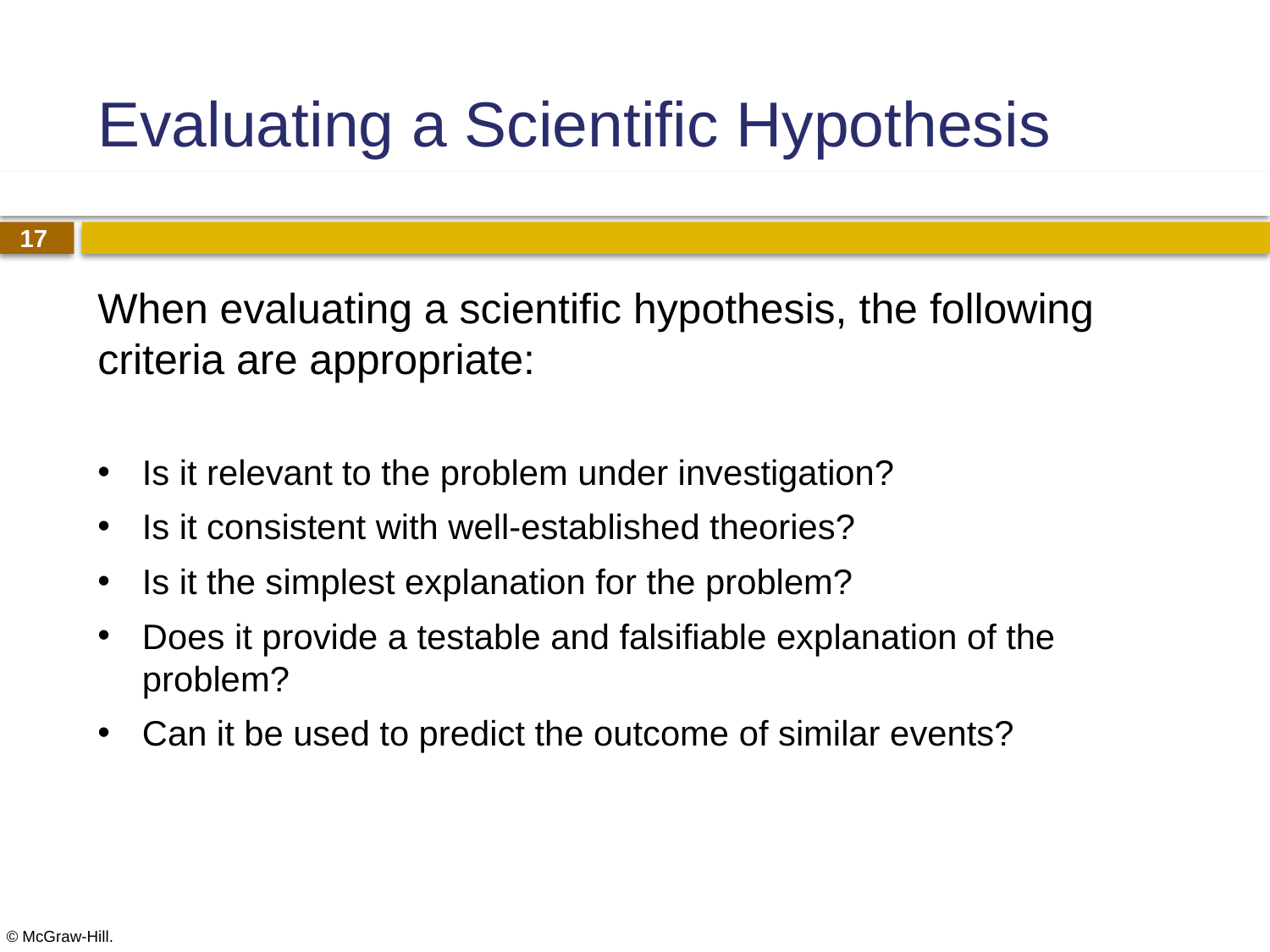

# Evaluating a Scientific Hypothesis
When evaluating a scientific hypothesis, the following criteria are appropriate:

Is it relevant to the problem under investigation?
Is it consistent with well-established theories?
Is it the simplest explanation for the problem?
Does it provide a testable and falsifiable explanation of the problem?
Can it be used to predict the outcome of similar events?